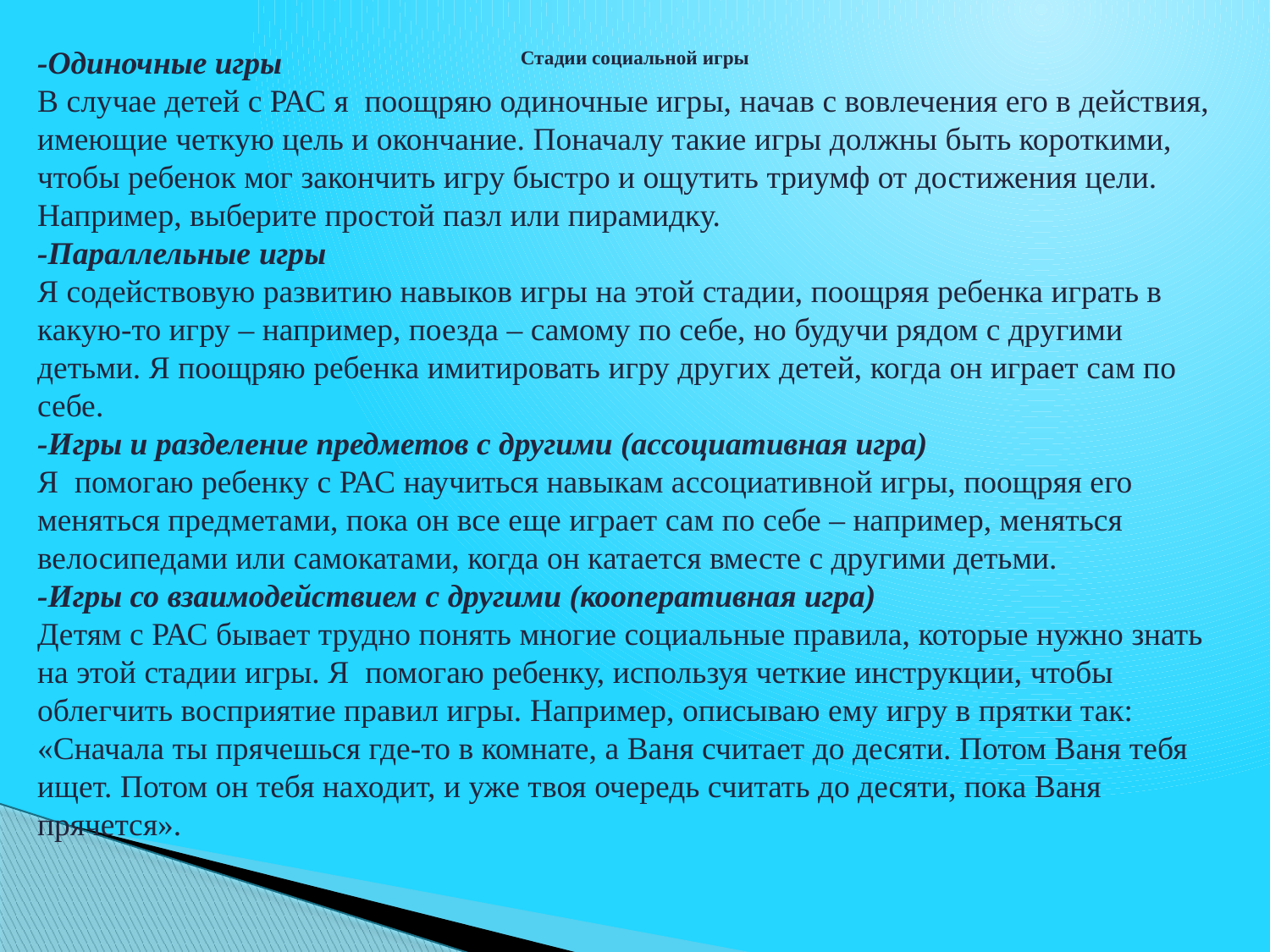

-Одиночные игры
В случае детей с РАС я  поощряю одиночные игры, начав с вовлечения его в действия, имеющие четкую цель и окончание. Поначалу такие игры должны быть короткими, чтобы ребенок мог закончить игру быстро и ощутить триумф от достижения цели. Например, выберите простой пазл или пирамидку.
-Параллельные игры
Я содействовую развитию навыков игры на этой стадии, поощряя ребенка играть в какую-то игру – например, поезда – самому по себе, но будучи рядом с другими детьми. Я поощряю ребенка имитировать игру других детей, когда он играет сам по себе.
-Игры и разделение предметов с другими (ассоциативная игра)
Я  помогаю ребенку с РАС научиться навыкам ассоциативной игры, поощряя его меняться предметами, пока он все еще играет сам по себе – например, меняться велосипедами или самокатами, когда он катается вместе с другими детьми.
-Игры со взаимодействием с другими (кооперативная игра)
Детям с РАС бывает трудно понять многие социальные правила, которые нужно знать на этой стадии игры. Я  помогаю ребенку, используя четкие инструкции, чтобы облегчить восприятие правил игры. Например, описываю ему игру в прятки так: «Сначала ты прячешься где-то в комнате, а Ваня считает до десяти. Потом Ваня тебя ищет. Потом он тебя находит, и уже твоя очередь считать до десяти, пока Ваня прячется».

# Стадии социальной игры